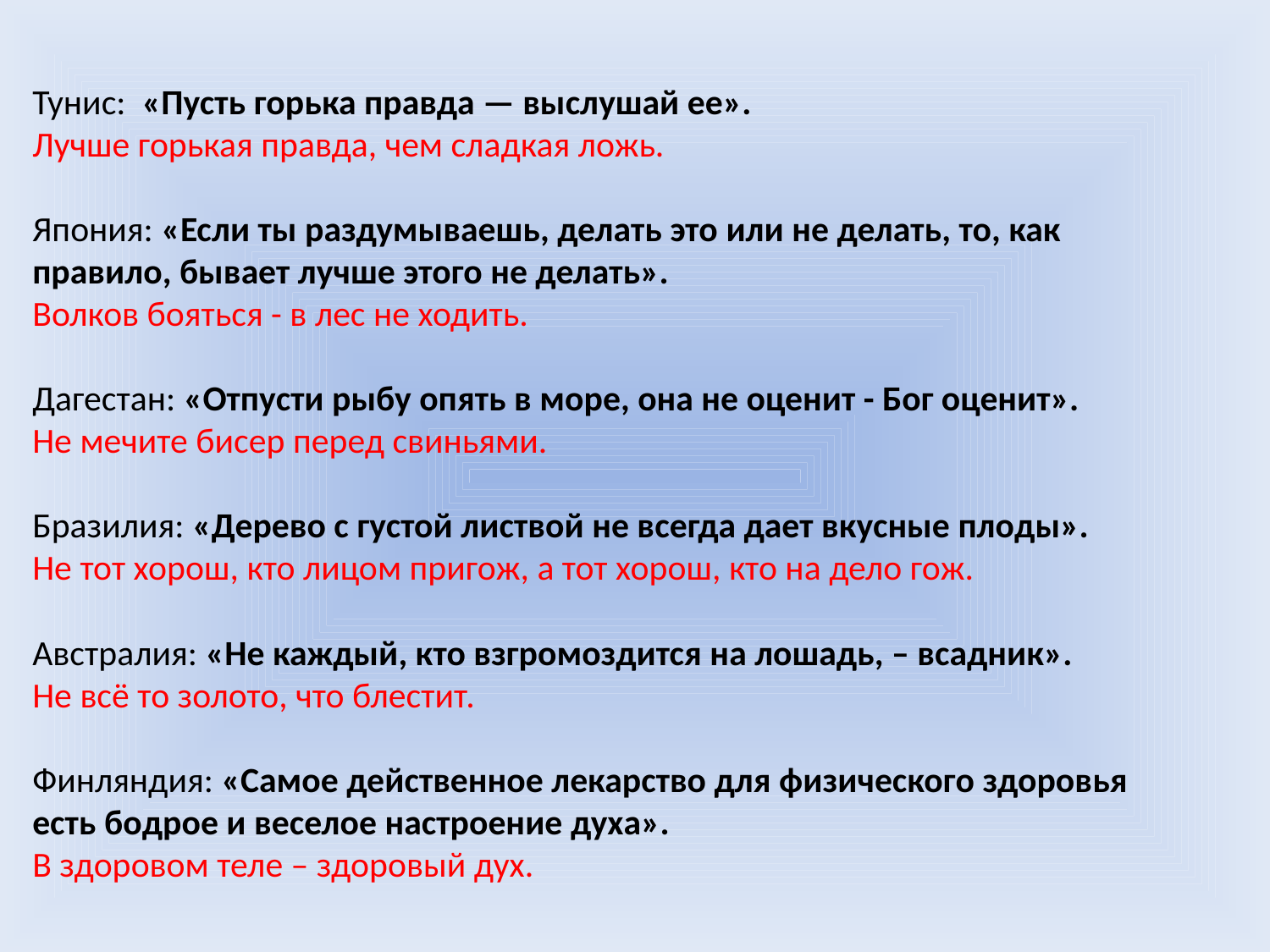

Тунис:  «Пусть горька правда — выслушай ее».
Лучше горькая правда, чем сладкая ложь.

Япония: «Если ты раздумываешь, делать это или не делать, то, как правило, бывает лучше этого не делать».
Волков бояться - в лес не ходить.

Дагестан: «Отпусти рыбу опять в море, она не оценит - Бог оценит».
Не мечите бисер перед свиньями.

Бразилия: «Дерево с густой листвой не всегда дает вкусные плоды».
Не тот хорош, кто лицом пригож, а тот хорош, кто на дело гож.

Австралия: «Не каждый, кто взгромоздится на лошадь, – всадник».
Не всё то золото, что блестит.

Финляндия: «Самое действенное лекарство для физического здоровья есть бодрое и веселое настроение духа».
В здоровом теле – здоровый дух.